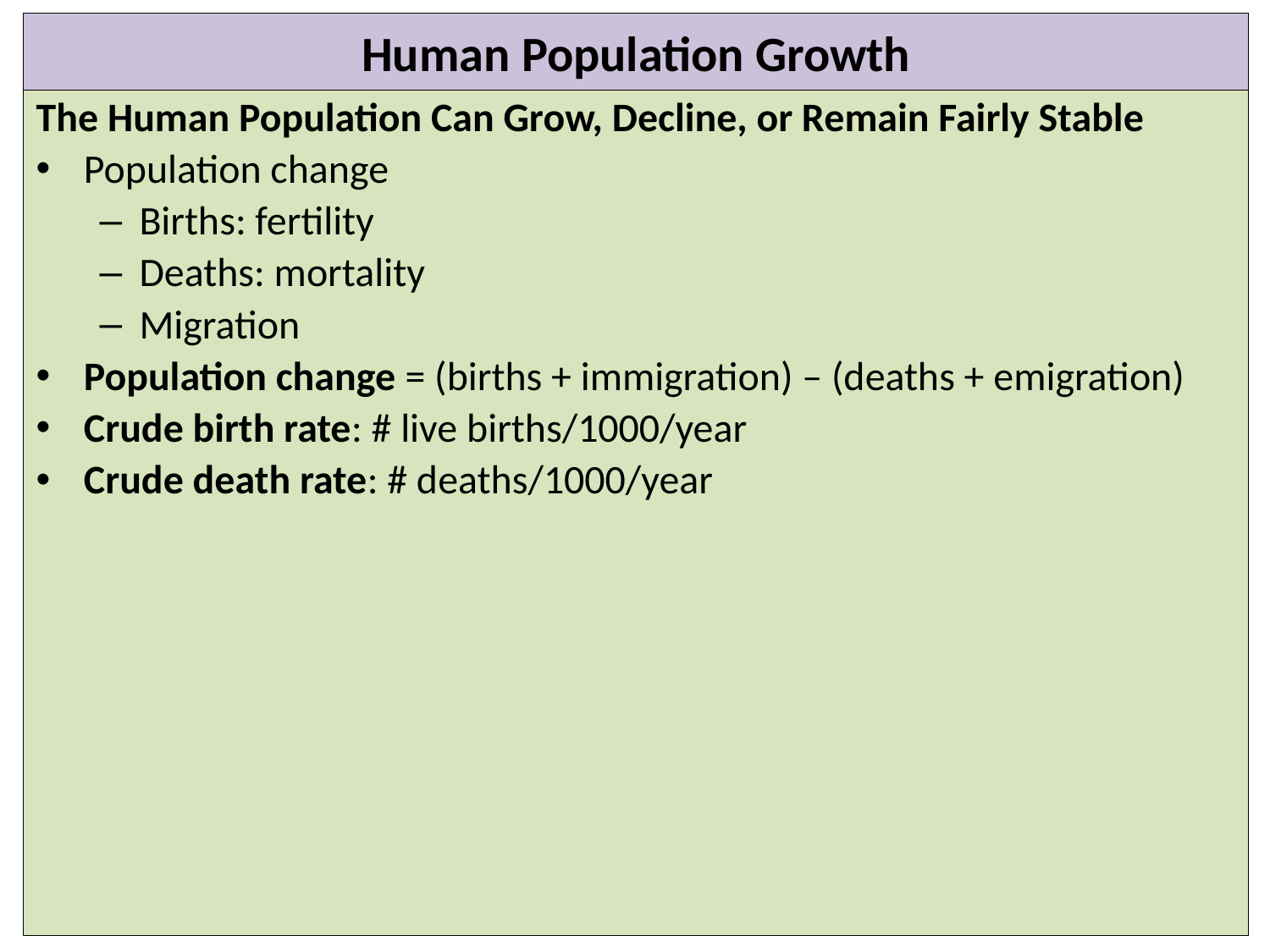

Invasive Lionfish
# Human Population Growth
The Human Population Can Grow, Decline, or Remain Fairly Stable
Population change
Births: fertility
Deaths: mortality
Migration
Population change = (births + immigration) – (deaths + emigration)
Crude birth rate: # live births/1000/year
Crude death rate: # deaths/1000/year